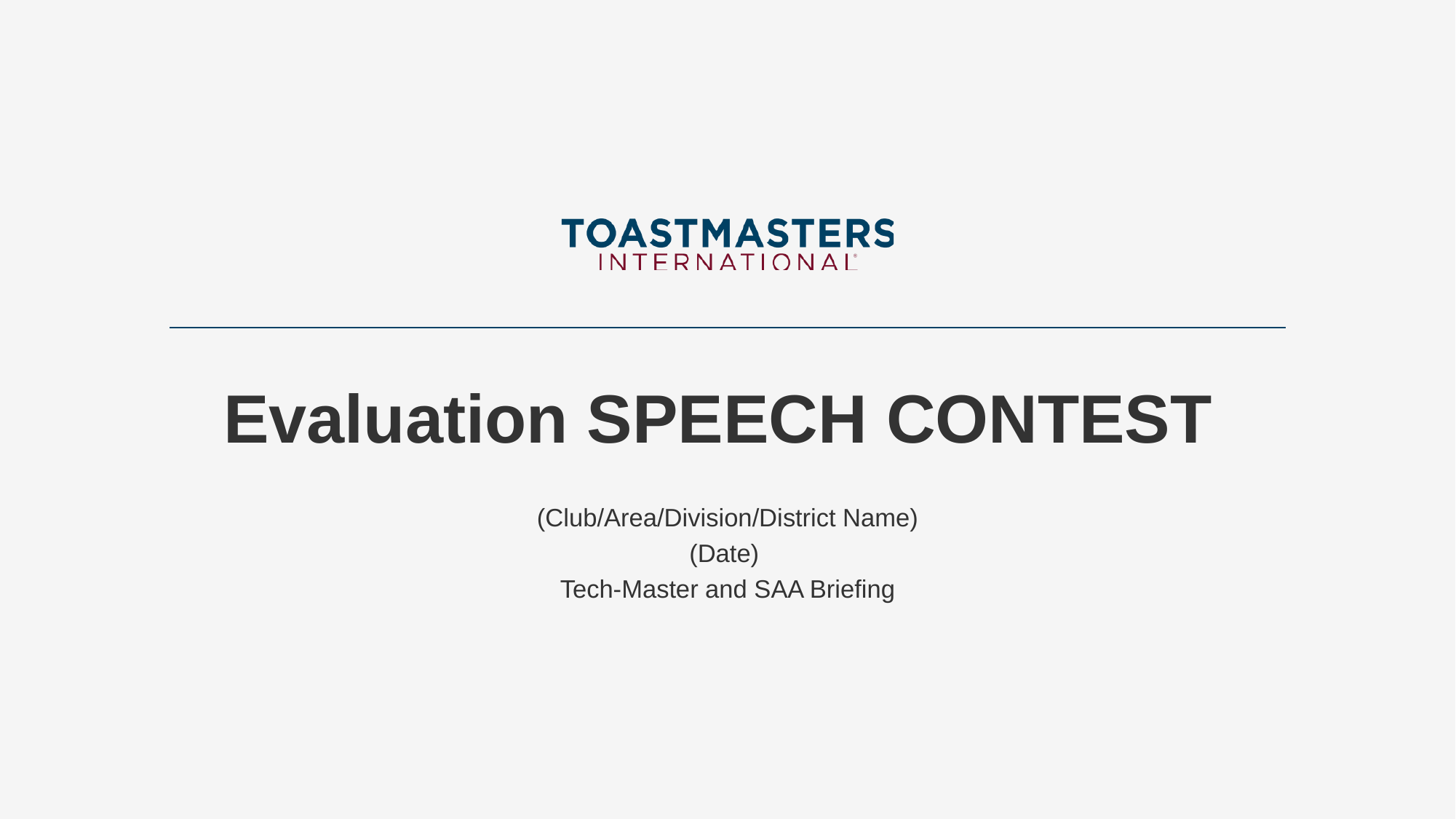

# Evaluation SPEECH CONTEST
(Club/Area/Division/District Name)
(Date)
Tech-Master and SAA Briefing